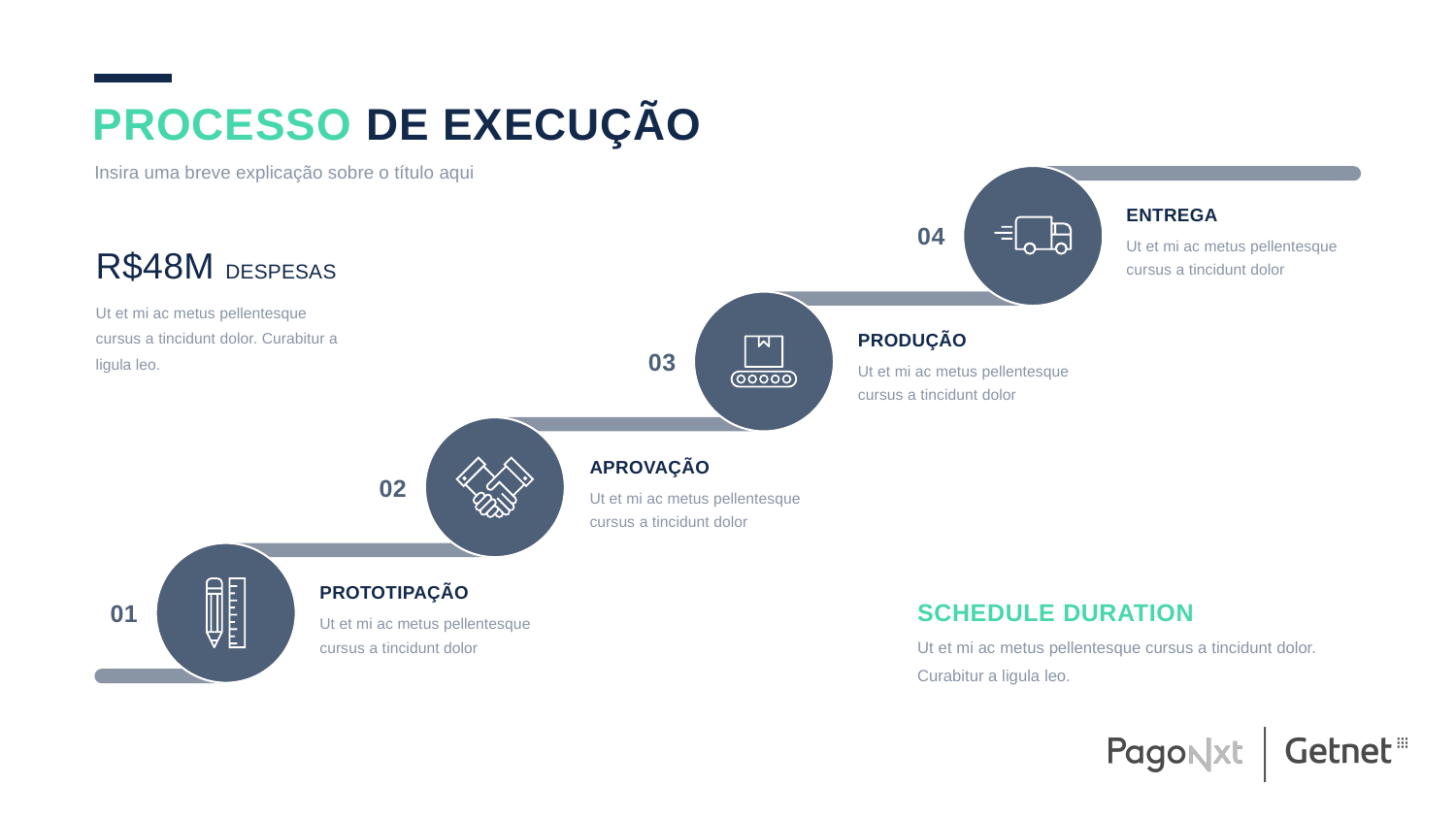

Processo de EXECUÇÃO
Insira uma breve explicação sobre o título aqui

ENTREGA

04
Ut et mi ac metus pellentesque cursus a tincidunt dolor
R$48M DESPESAS

Ut et mi ac metus pellentesque cursus a tincidunt dolor. Curabitur a ligula leo.
PRODUÇÃO

03
Ut et mi ac metus pellentesque cursus a tincidunt dolor

APROVAÇÃO

02
Ut et mi ac metus pellentesque cursus a tincidunt dolor

PROTOTIPAÇÃO
Schedule duration
01
Ut et mi ac metus pellentesque cursus a tincidunt dolor
Ut et mi ac metus pellentesque cursus a tincidunt dolor. Curabitur a ligula leo.